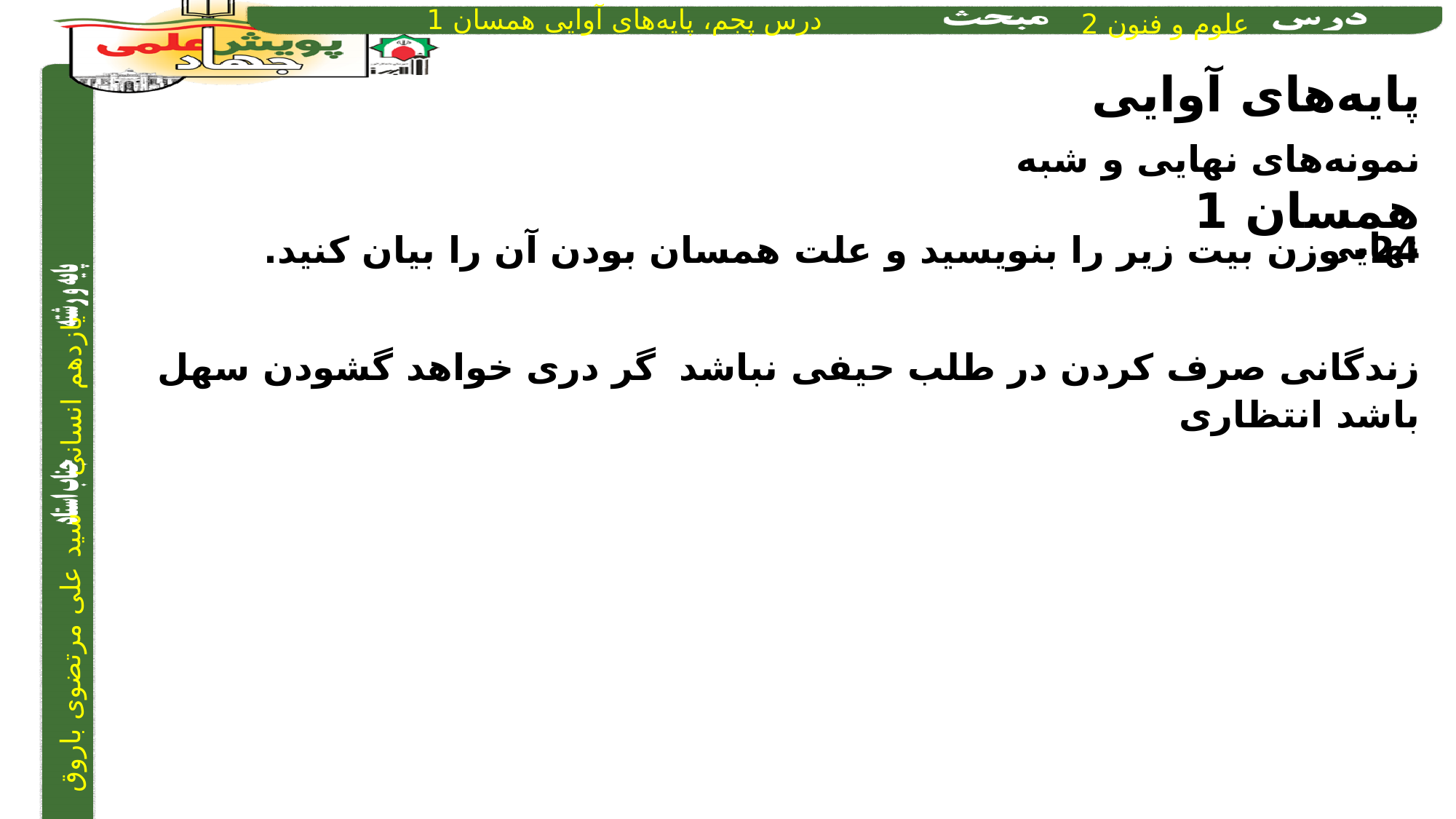

پایه‌های آوایی همسان 1
نمونه‌های نهایی و شبه نهایی
24- وزن بیت زیر را بنویسید و علت همسان بودن آن را بیان کنید.

زندگانی صرف کردن در طلب حیفی نباشد		گر دری خواهد گشودن سهل باشد انتظاری